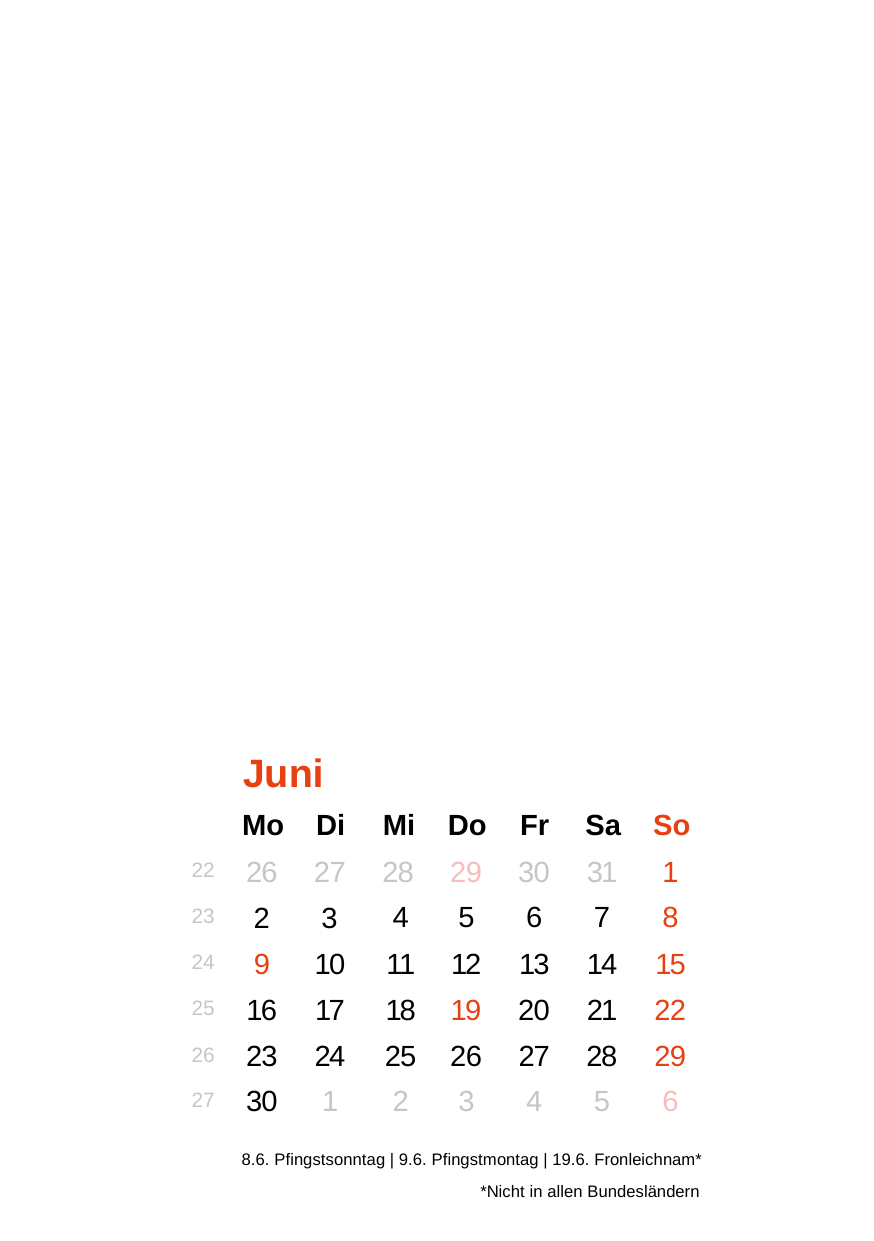

J
u
n
i
Mo
Di
Mi
Do
Fr
Sa
So
2
6
2
7
2
8
2
9
3
0
3
1
1
22
4
5
6
7
8
2
3
23
9
1
0
1
1
1
2
1
3
1
4
1
5
24
1
6
1
7
1
8
1
9
2
0
2
1
2
2
25
2
3
2
4
2
5
2
6
2
7
2
8
2
9
26
3
0
1
2
3
4
5
6
27
8.6. Pfingstsonntag | 9.6. Pfingstmontag | 19.6. Fronleichnam*
*Nicht in allen Bundesländern